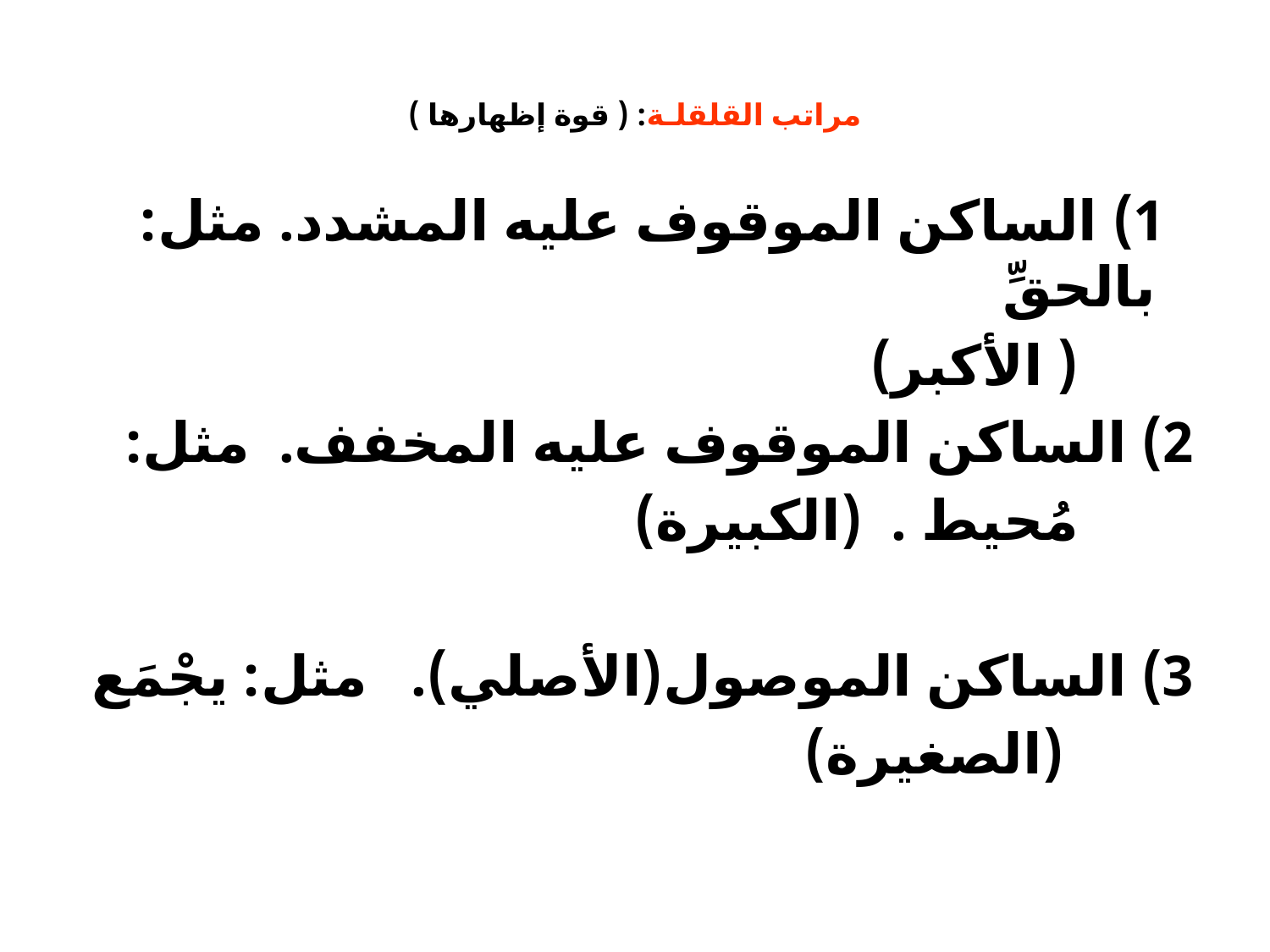

# مراتب القلقلـة	: ( قوة إظهارها )
  1) الساكن الموقوف عليه المشدد. مثل:  بالحقِّ
        ( الأكبر)
2) الساكن الموقوف عليه المخفف.  مثل:
        مُحيط .  (الكبيرة)

3) الساكن الموصول(الأصلي).   مثل:	 يجْمَع
         (الصغيرة)